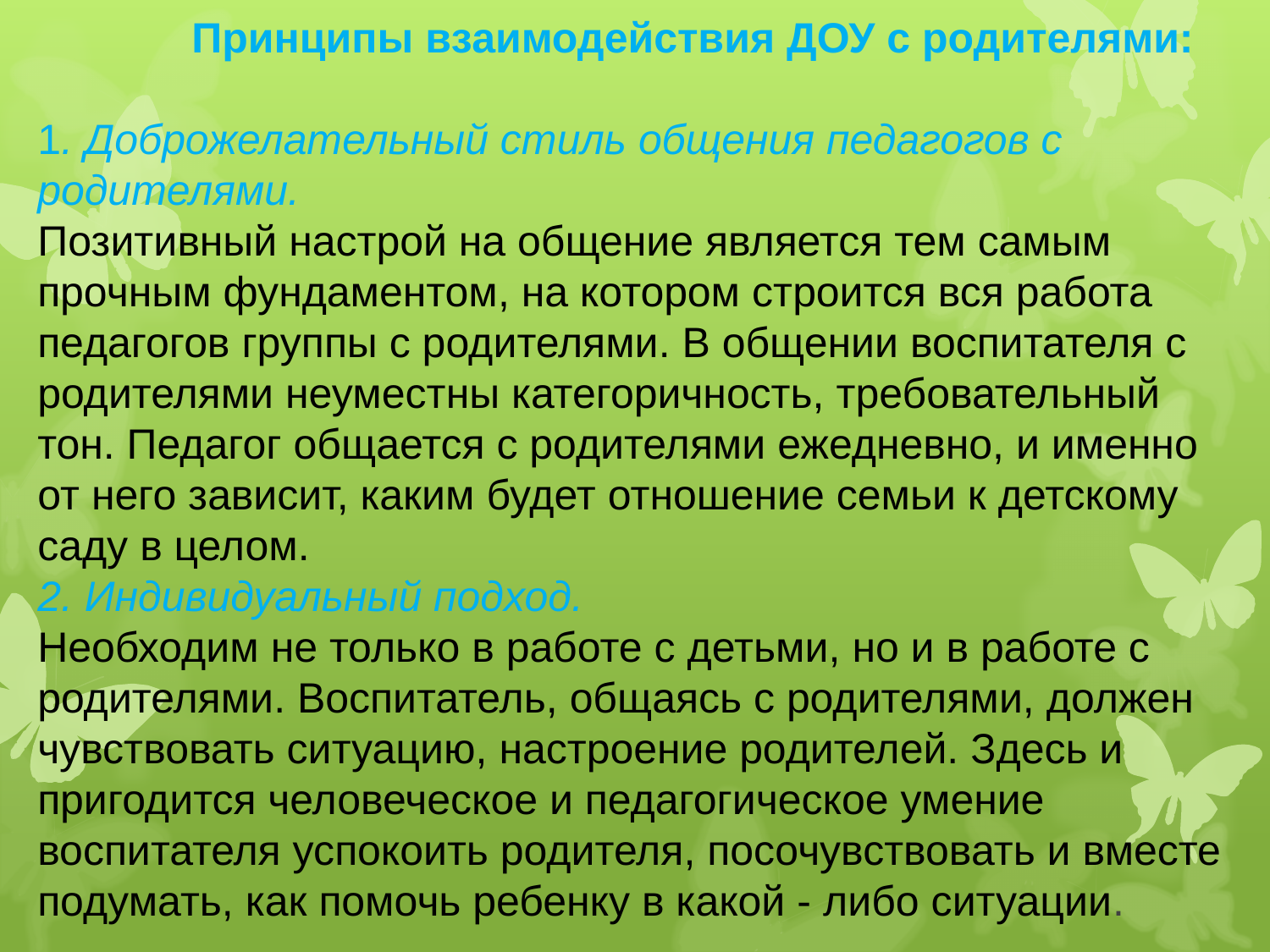

# Принципы взаимодействия ДОУ с родителями: 1. Доброжелательный стиль общения педагогов с родителями. Позитивный настрой на общение является тем самым прочным фундаментом, на котором строится вся работа педагогов группы с родителями. В общении воспитателя с родителями неуместны категоричность, требовательный тон. Педагог общается с родителями ежедневно, и именно от него зависит, каким будет отношение семьи к детскому саду в целом. 2. Индивидуальный подход. Необходим не только в работе с детьми, но и в работе с родителями. Воспитатель, общаясь с родителями, должен чувствовать ситуацию, настроение родителей. Здесь и пригодится человеческое и педагогическое умение воспитателя успокоить родителя, посочувствовать и вместе подумать, как помочь ребенку в какой - либо ситуации.